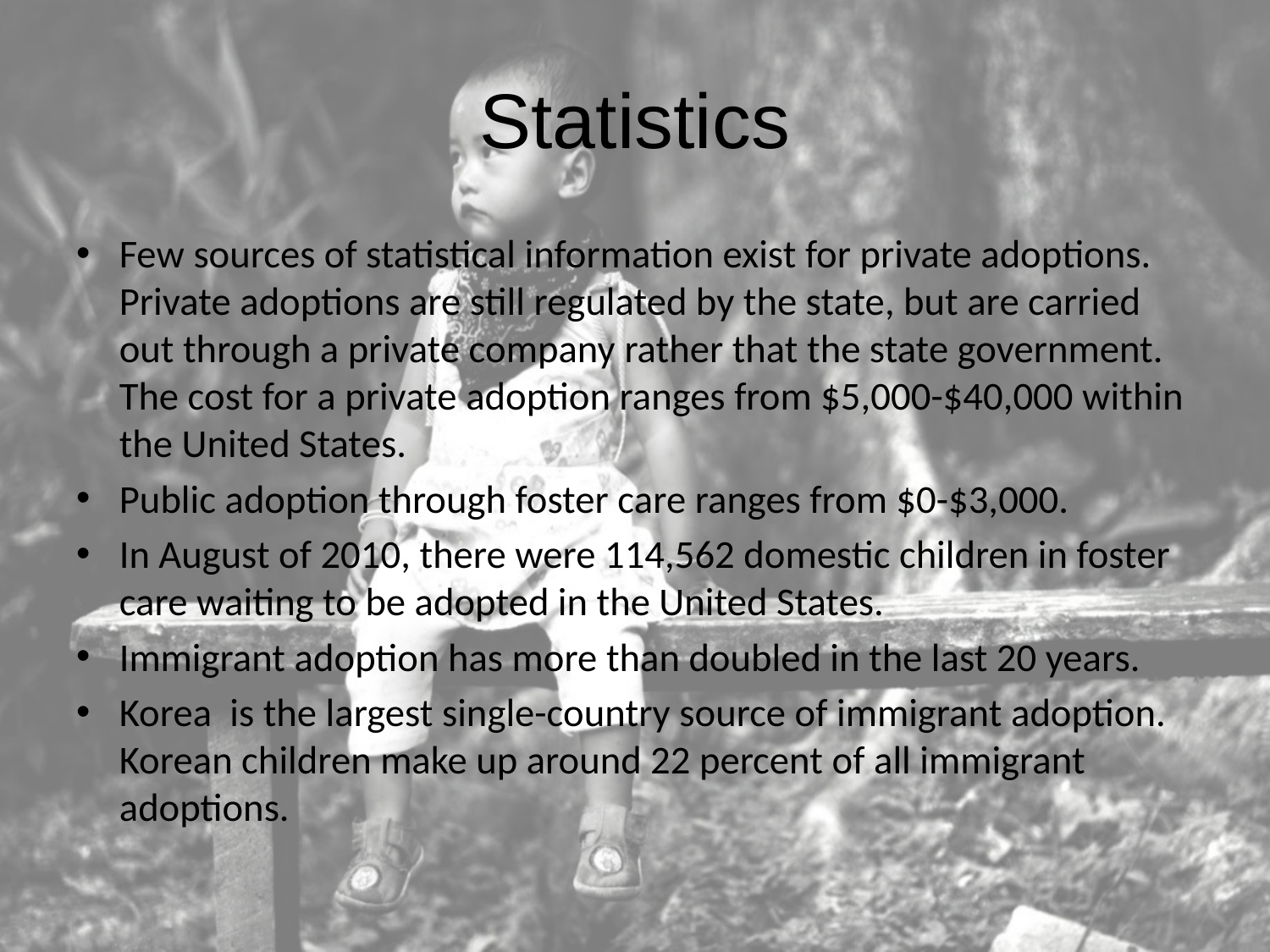

# Statistics
Few sources of statistical information exist for private adoptions. Private adoptions are still regulated by the state, but are carried out through a private company rather that the state government. The cost for a private adoption ranges from $5,000-$40,000 within the United States.
Public adoption through foster care ranges from $0-$3,000.
In August of 2010, there were 114,562 domestic children in foster care waiting to be adopted in the United States.
Immigrant adoption has more than doubled in the last 20 years.
Korea  is the largest single-country source of immigrant adoption.  Korean children make up around 22 percent of all immigrant adoptions.